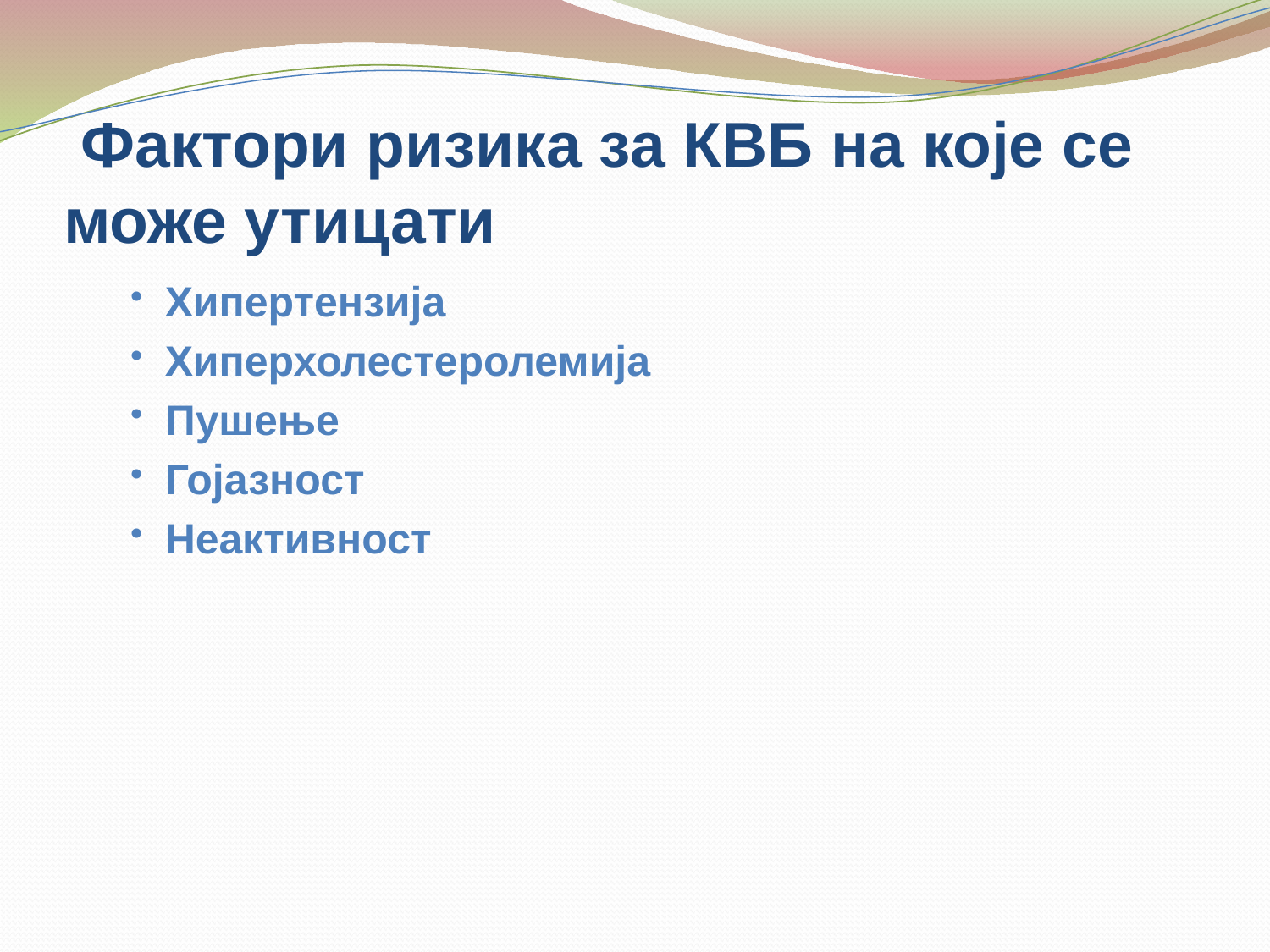

# Фактори ризика за КВБ на које се може утицати
Хипертензија
Хиперхолестеролемија
Пушење
Гојазност
Неактивност